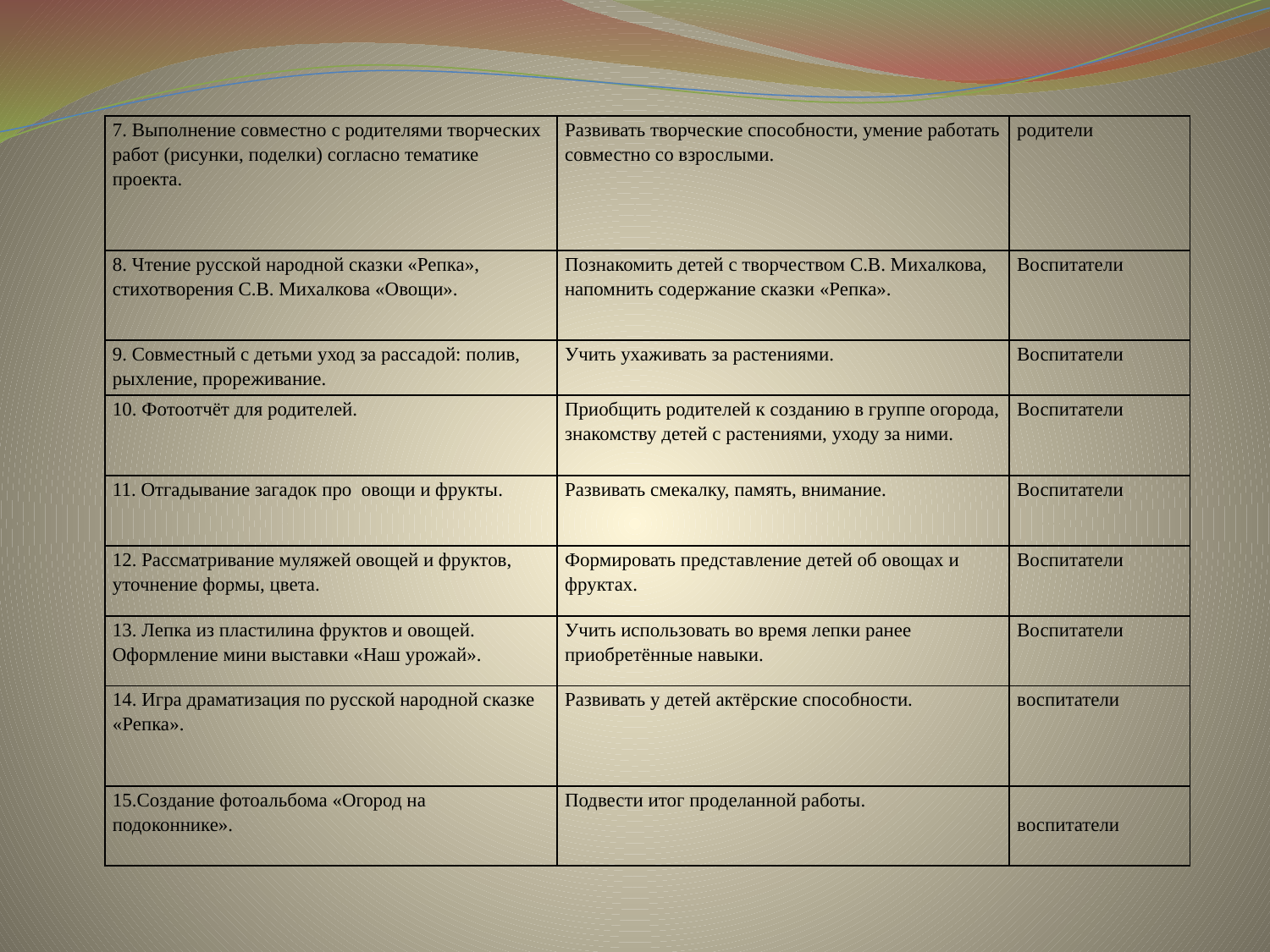

| 7. Выполнение совместно с родителями творческих работ (рисунки, поделки) согласно тематике проекта. | Развивать творческие способности, умение работать совместно со взрослыми. | родители |
| --- | --- | --- |
| 8. Чтение русской народной сказки «Репка», стихотворения С.В. Михалкова «Овощи». | Познакомить детей с творчеством С.В. Михалкова, напомнить содержание сказки «Репка». | Воспитатели |
| 9. Совместный с детьми уход за рассадой: полив, рыхление, прореживание. | Учить ухаживать за растениями. | Воспитатели |
| 10. Фотоотчёт для родителей. | Приобщить родителей к созданию в группе огорода, знакомству детей с растениями, уходу за ними. | Воспитатели |
| 11. Отгадывание загадок про овощи и фрукты. | Развивать смекалку, память, внимание. | Воспитатели |
| 12. Рассматривание муляжей овощей и фруктов, уточнение формы, цвета. | Формировать представление детей об овощах и фруктах. | Воспитатели |
| 13. Лепка из пластилина фруктов и овощей. Оформление мини выставки «Наш урожай». | Учить использовать во время лепки ранее приобретённые навыки. | Воспитатели |
| 14. Игра драматизация по русской народной сказке «Репка». | Развивать у детей актёрские способности. | воспитатели |
| 15.Создание фотоальбома «Огород на подоконнике». | Подвести итог проделанной работы. | воспитатели |